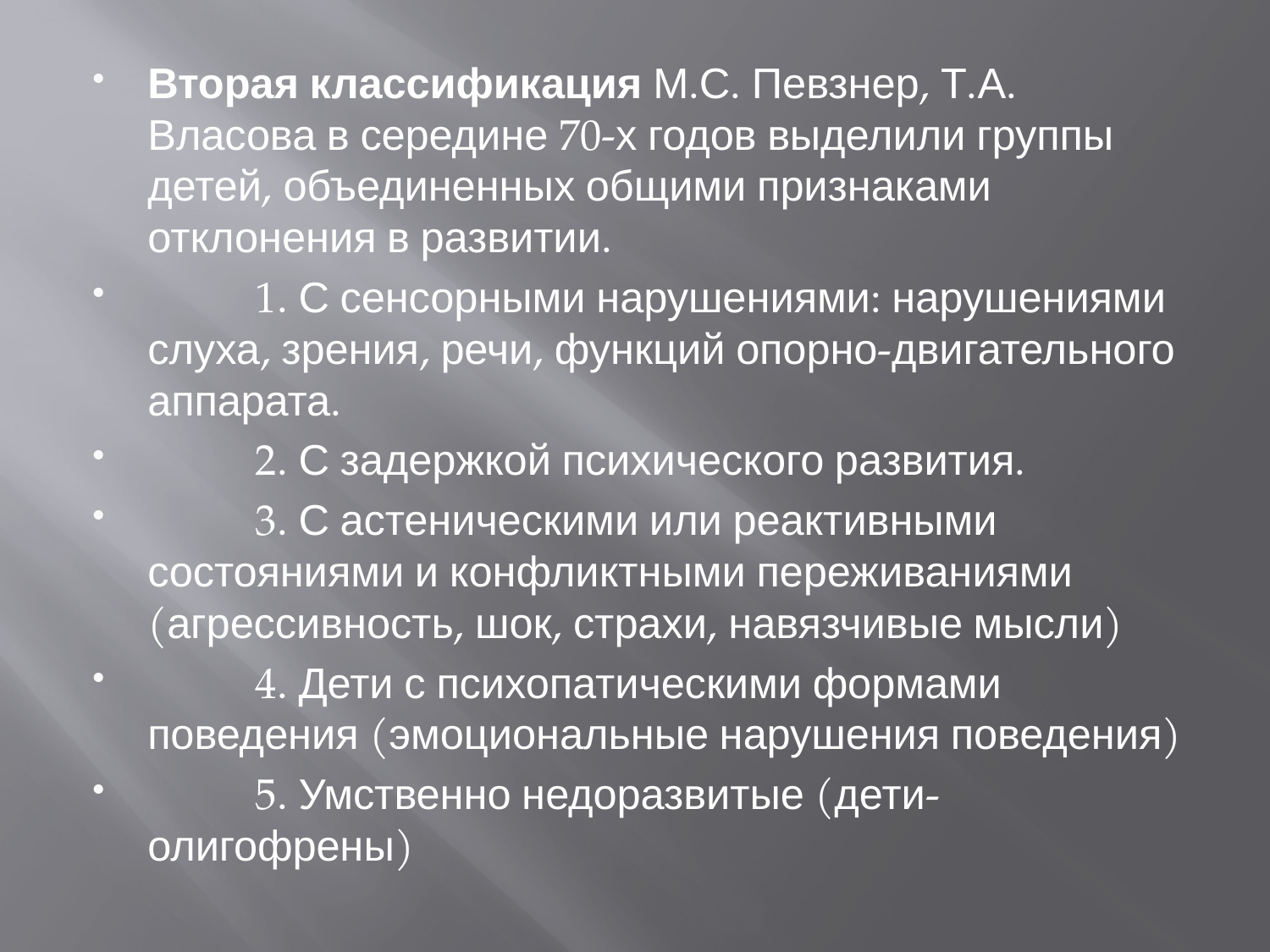

Вторая классификация М.С. Певзнер, Т.А. Власова в середине 70-х годов выделили группы детей, объединенных общими признаками отклонения в развитии.
          1. С сенсорными нарушениями: нарушениями слуха, зрения, речи, функций опорно-двигательного аппарата.
          2. С задержкой психического развития.
          3. С астеническими или реактивными состояниями и конфликтными переживаниями (агрессивность, шок, страхи, навязчивые мысли)
          4. Дети с психопатическими формами поведения (эмоциональные нарушения поведения)
          5. Умственно недоразвитые (дети-олигофрены)